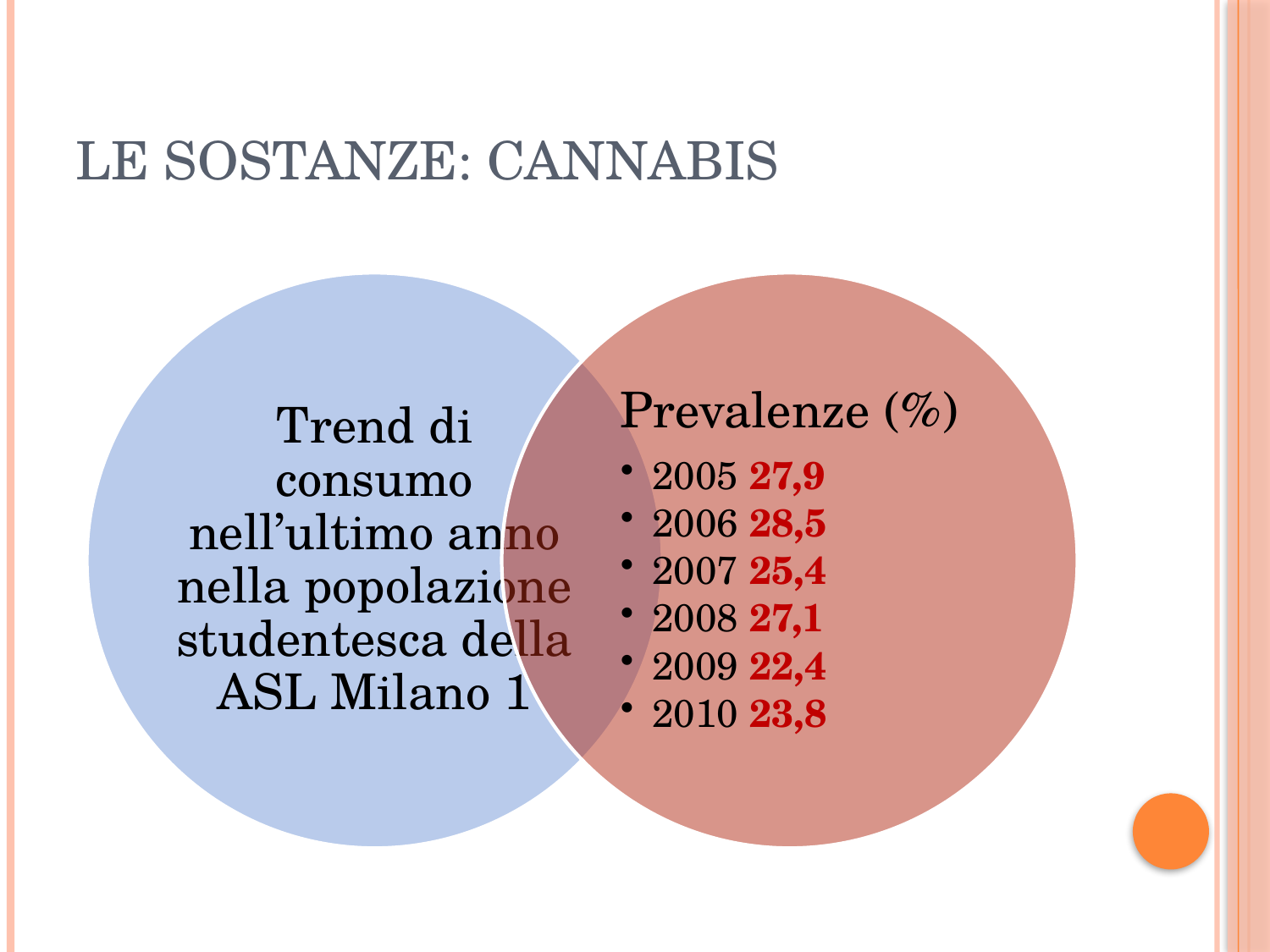

# Le sostanze: cannabis
Trend di consumo nell’ultimo anno nella popolazione studentesca della ASL Milano 1
Prevalenze (%)
2005 27,9
2006 28,5
2007 25,4
2008 27,1
2009 22,4
2010 23,8